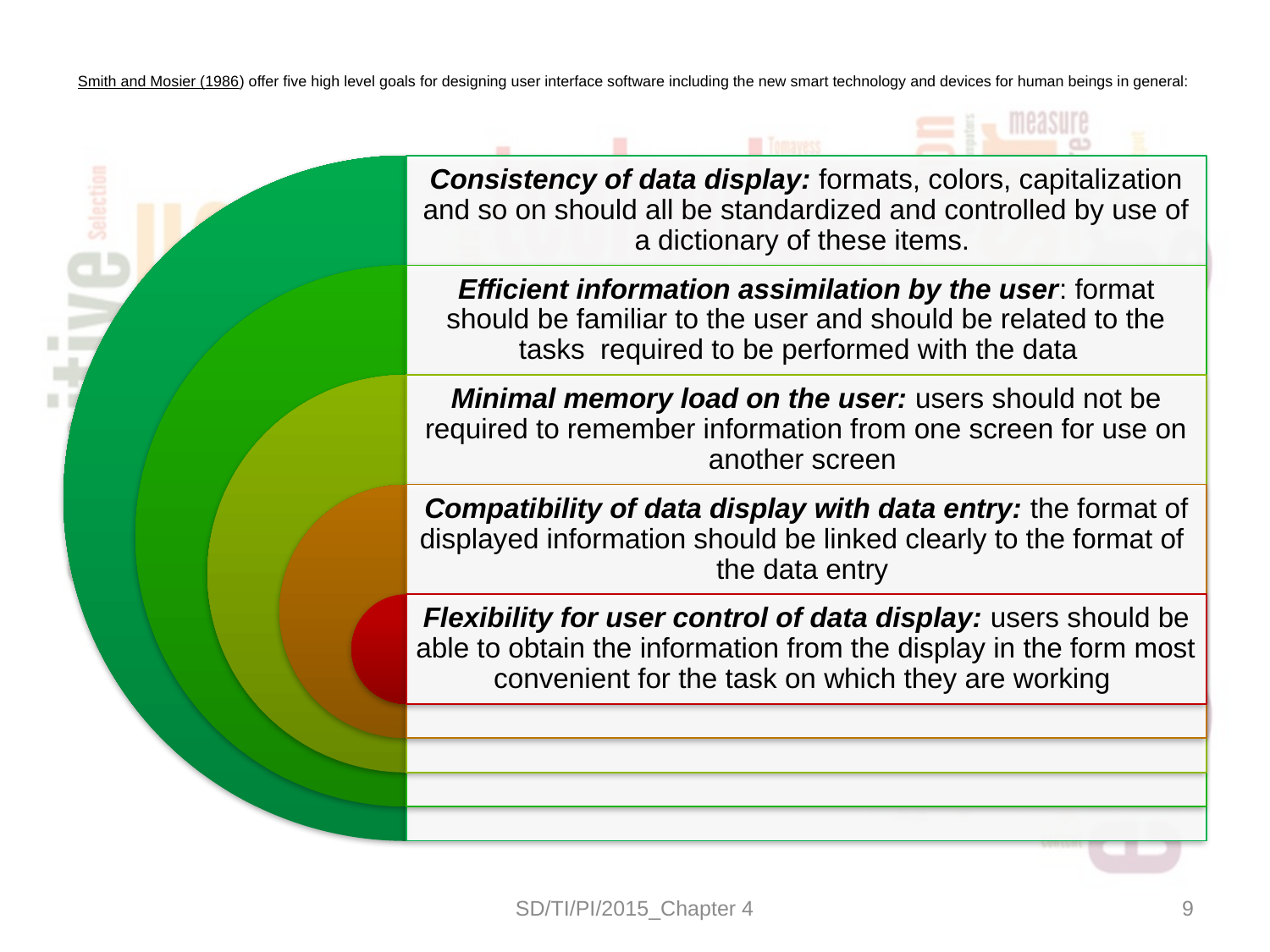

# Smith and Mosier (1986) offer five high level goals for designing user interface software including the new smart technology and devices for human beings in general:
Consistency of data display: formats, colors, capitalization and so on should all be standardized and controlled by use of a dictionary of these items.
Efficient information assimilation by the user: format should be familiar to the user and should be related to the tasks  required to be performed with the data
Minimal memory load on the user: users should not be required to remember information from one screen for use on another screen
Compatibility of data display with data entry: the format of displayed information should be linked clearly to the format of  the data entry
Flexibility for user control of data display: users should be able to obtain the information from the display in the form most convenient for the task on which they are working
SD/TI/PI/2015_Chapter 4
9